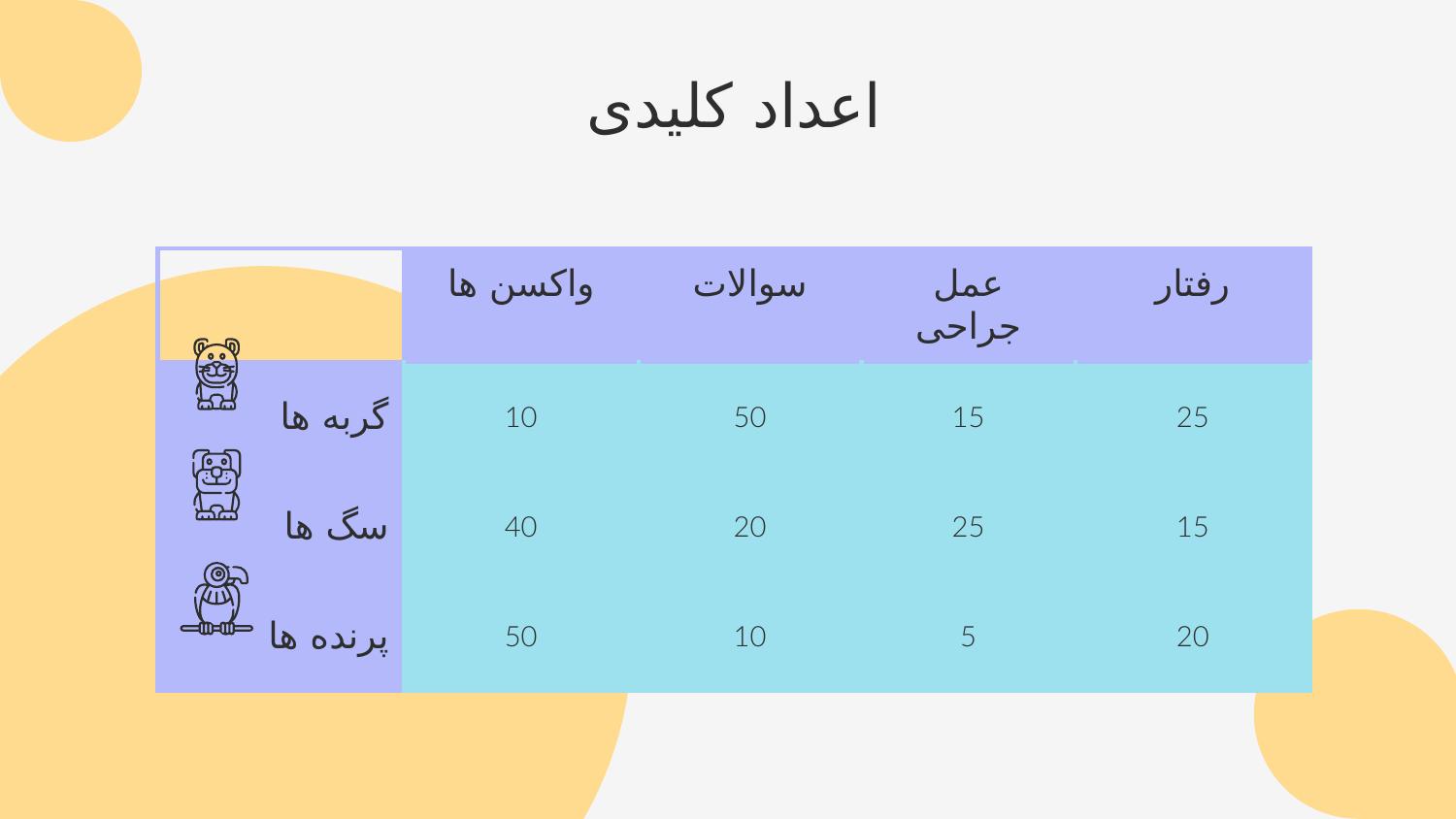

# اعداد کلیدی
|  | واکسن ها | سوالات | عمل جراحی | رفتار |
| --- | --- | --- | --- | --- |
| گربه ها | 10 | 50 | 15 | 25 |
| سگ ها | 40 | 20 | 25 | 15 |
| پرنده ها | 50 | 10 | 5 | 20 |